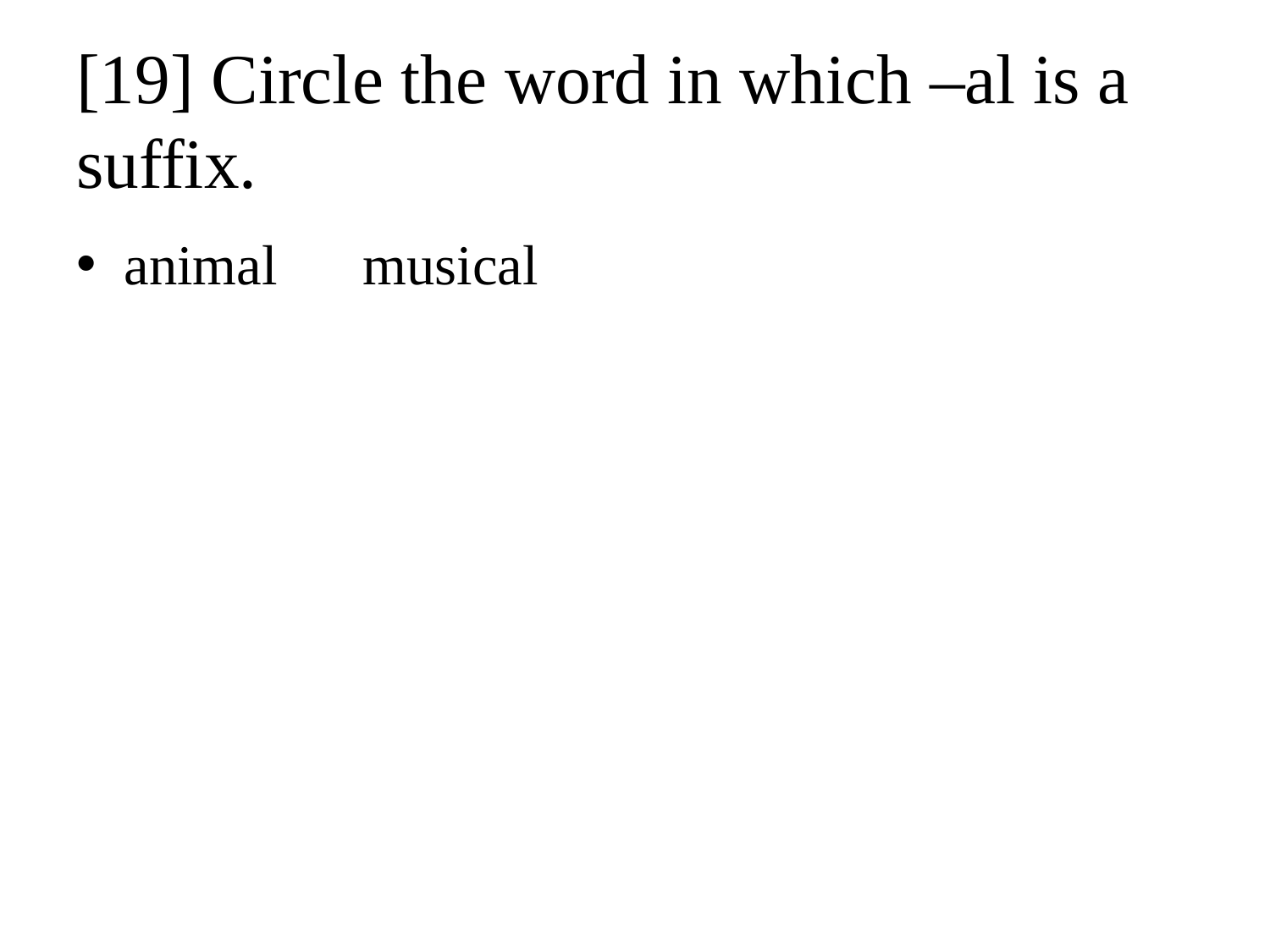

# [19] Circle the word in which –al is a suffix.
animal      musical